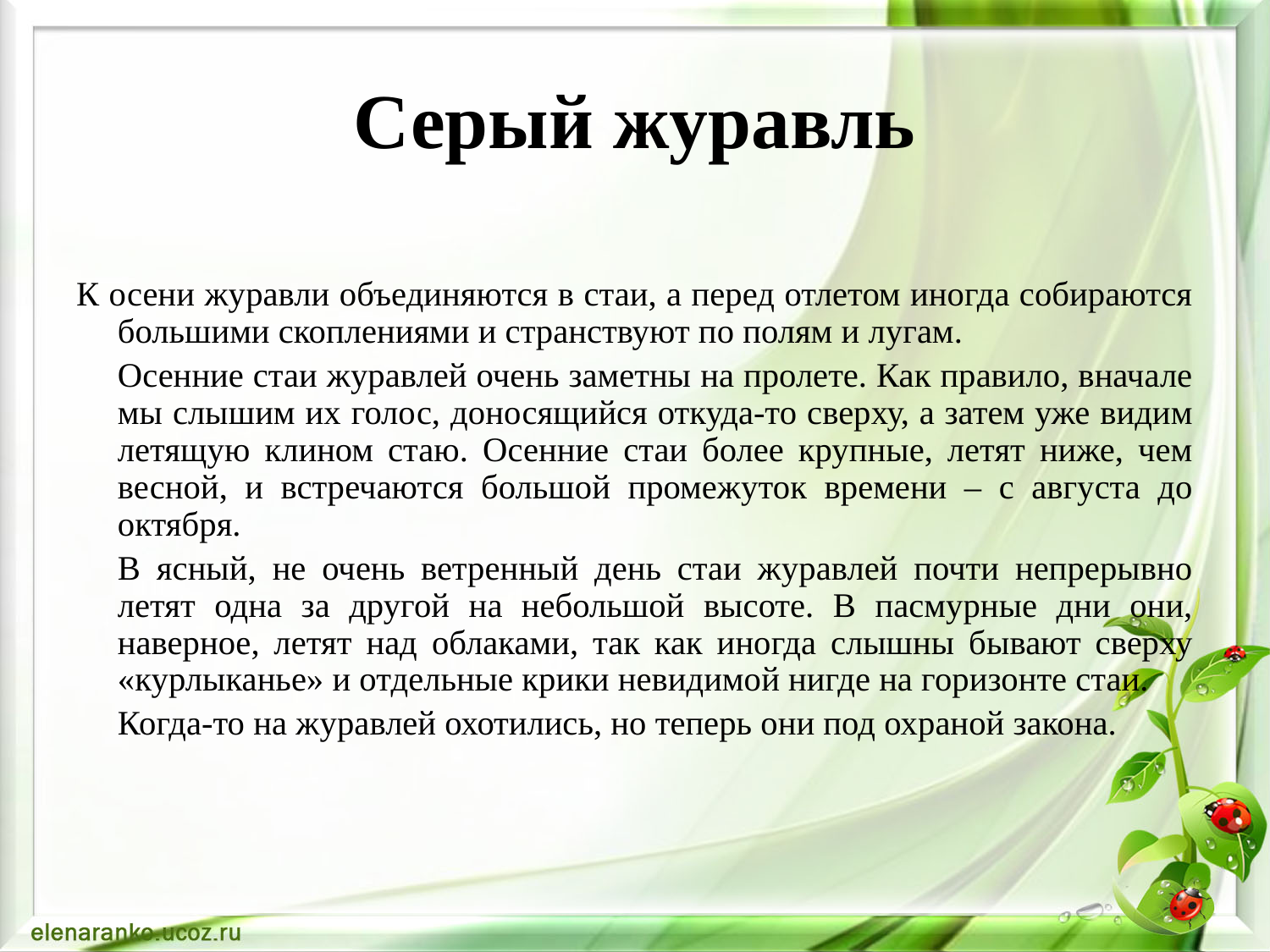

# Серый журавль

К осени журавли объединяются в стаи, а перед отлетом иногда собираются большими скоплениями и странствуют по полям и лугам.
		Осенние стаи журавлей очень заметны на пролете. Как правило, вначале мы слышим их голос, доносящийся откуда-то сверху, а затем уже видим летящую клином стаю. Осенние стаи более крупные, летят ниже, чем весной, и встречаются большой промежуток времени – с августа до октября.
		В ясный, не очень ветренный день стаи журавлей почти непрерывно летят одна за другой на небольшой высоте. В пасмурные дни они, наверное, летят над облаками, так как иногда слышны бывают сверху «курлыканье» и отдельные крики невидимой нигде на горизонте стаи.
	Когда-то на журавлей охотились, но теперь они под охраной закона.